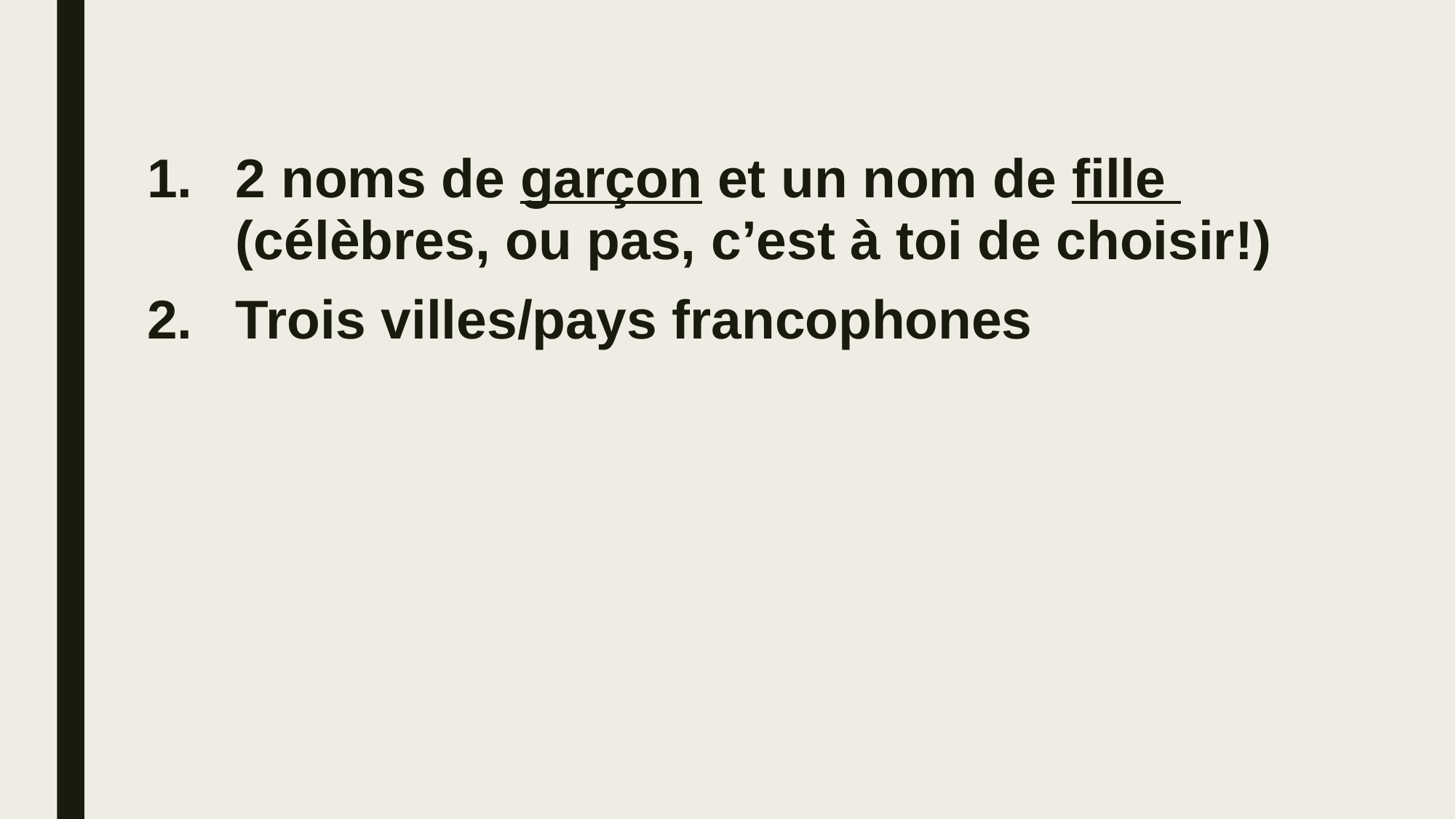

2 noms de garçon et un nom de fille
(célèbres, ou pas, c’est à toi de choisir!)
Trois villes/pays francophones